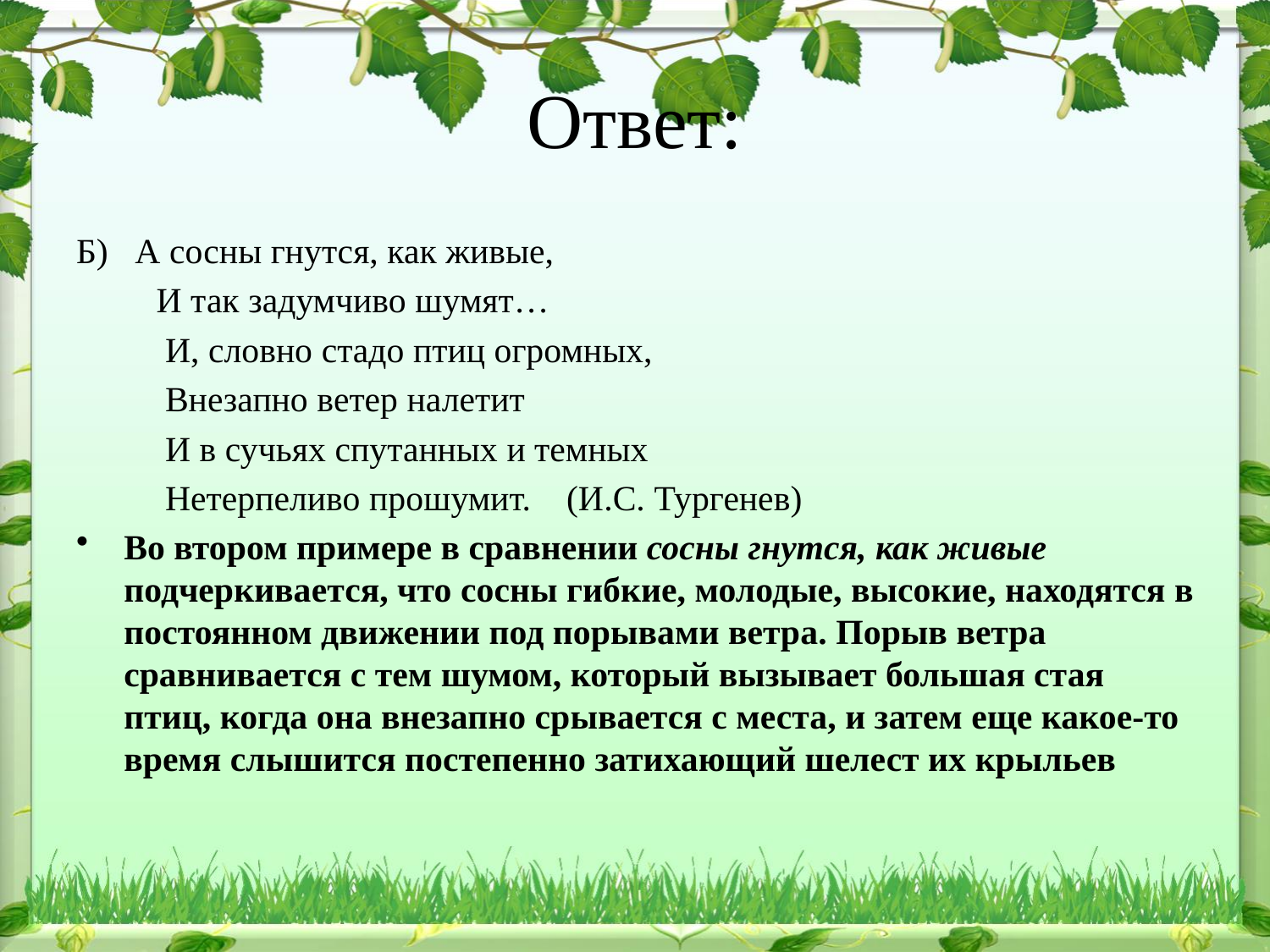

# Ответ:
Б)   А сосны гнутся, как живые,
         И так задумчиво шумят…
          И, словно стадо птиц огромных,
          Внезапно ветер налетит
          И в сучьях спутанных и темных
          Нетерпеливо прошумит.    (И.С. Тургенев)
Во втором примере в сравнении сосны гнутся, как живые подчеркивается, что сосны гибкие, молодые, высокие, находятся в постоянном движении под порывами ветра. Порыв ветра сравнивается с тем шумом, который вызывает большая стая птиц, когда она внезапно срывается с места, и затем еще какое-то время слышится постепенно затихающий шелест их крыльев